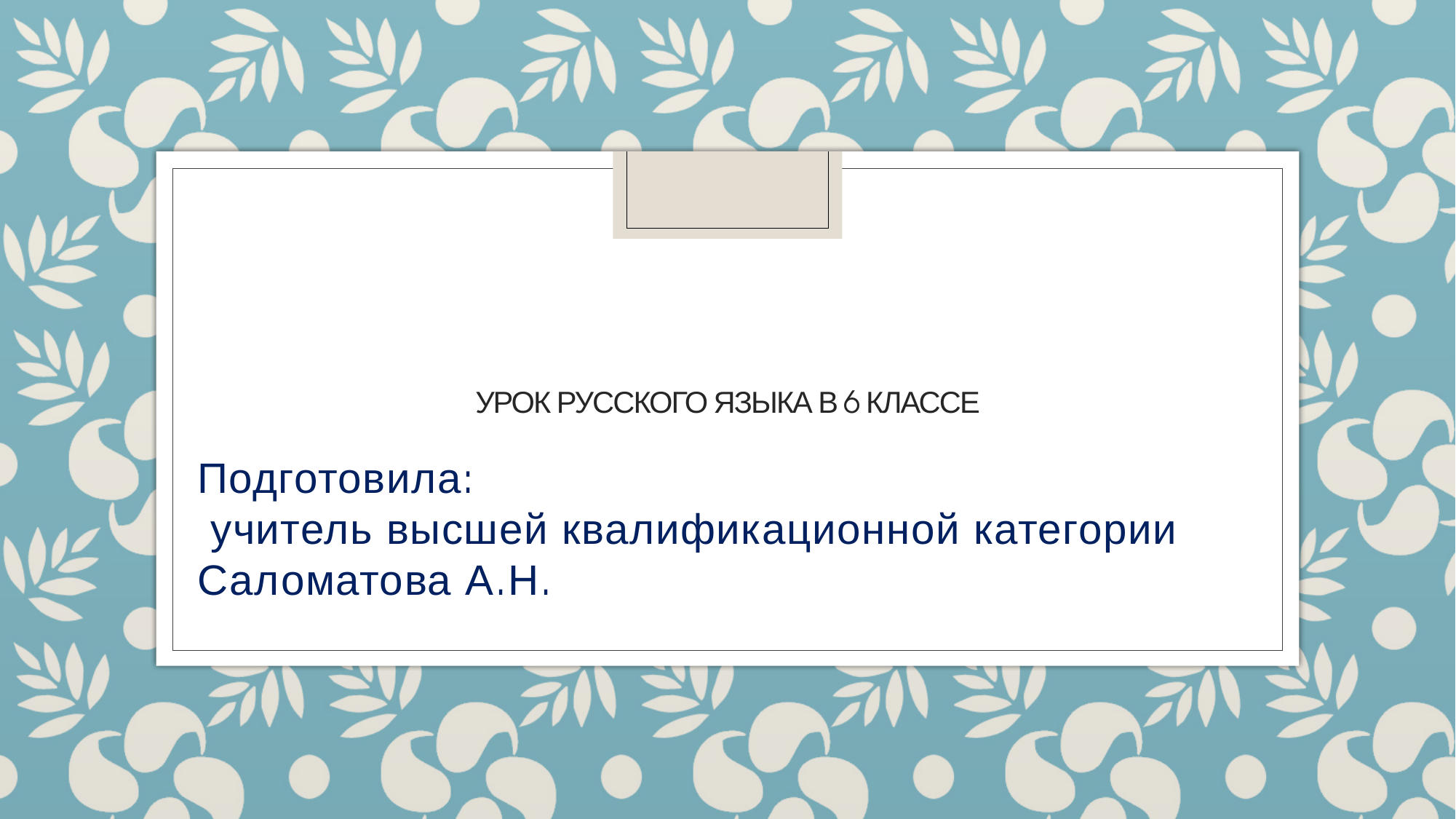

# Урок русского языка в 6 классе
Подготовила:
 учитель высшей квалификационной категории
Саломатова А.Н.